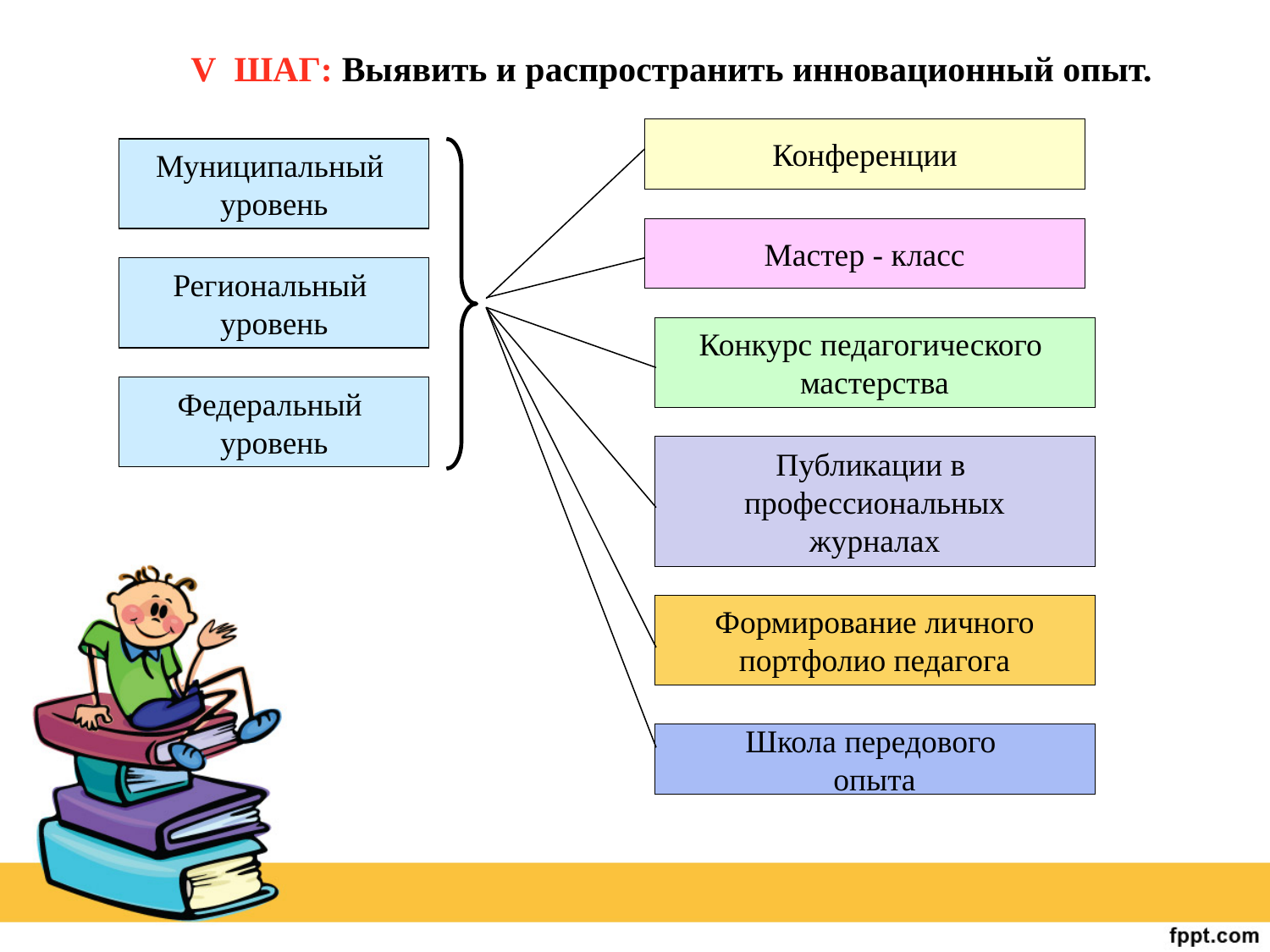

V  ШАГ: Выявить и распространить инновационный опыт.
Конференции
Муниципальный
уровень

Мастер - класс

Региональный
уровень

Конкурс педагогического
мастерства
Федеральный
уровень
Публикации в
профессиональных
журналах
Формирование личного
портфолио педагога
Школа передового
опыта